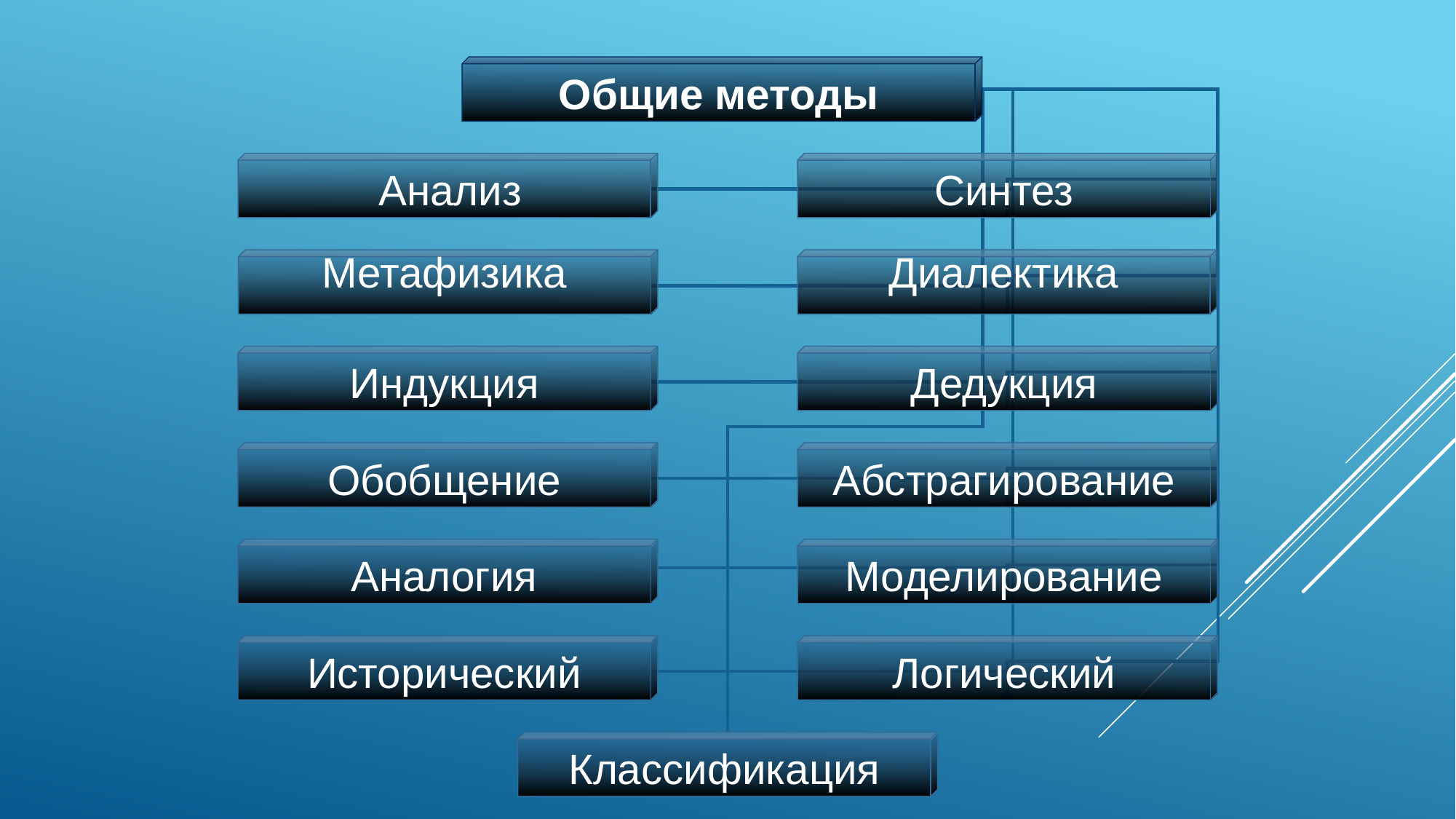

Общие методы
 Анализ
Синтез
Метафизика

Диалектика

Индукция
Дедукция
Обобщение
Абстрагирование
Аналогия
Моделирование
Исторический
Логический
Классификация